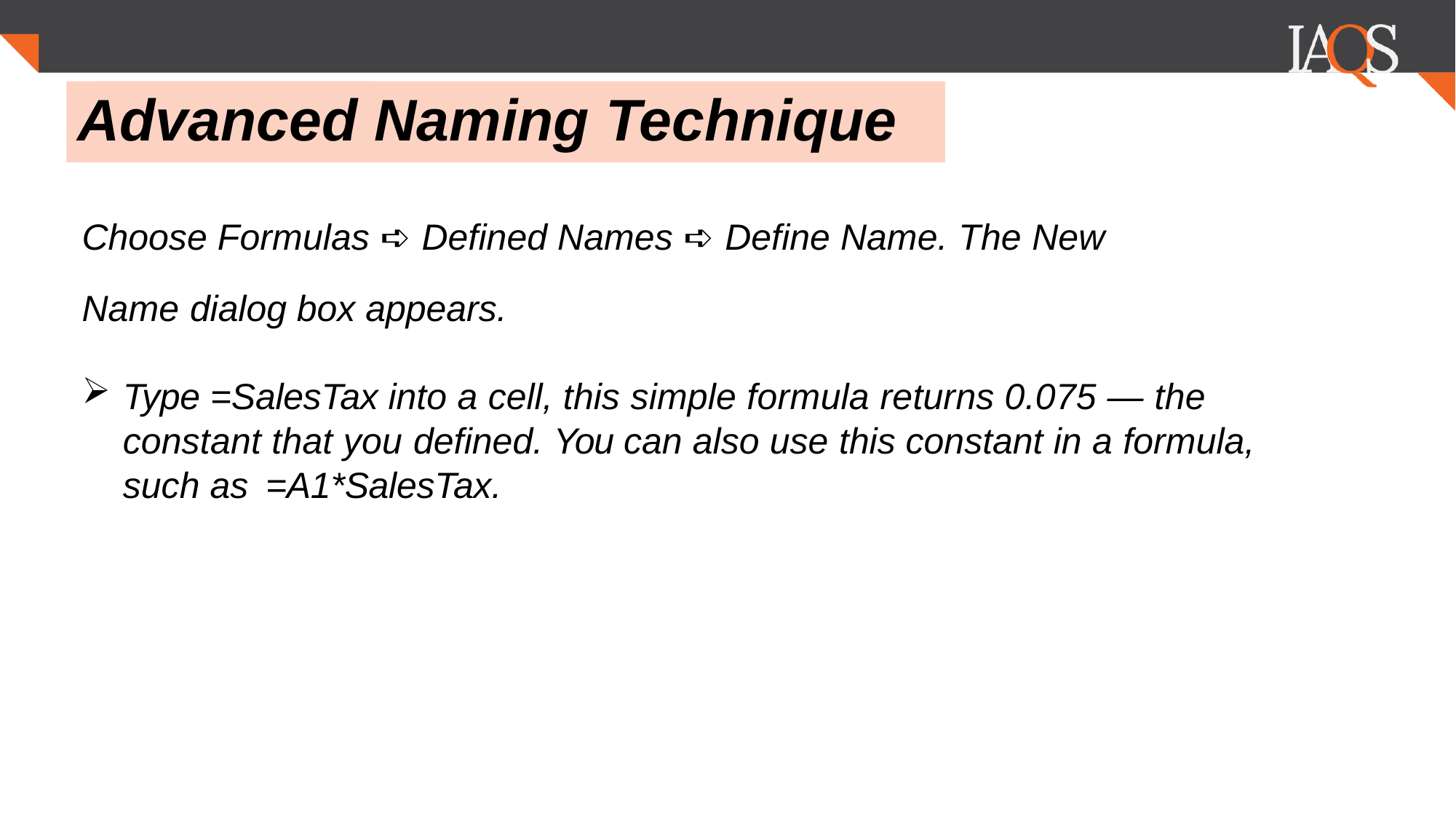

.
# Advanced Naming Technique

Choose Formulas ➪ Defined Names ➪ Define Name. The New
Name dialog box appears.

Type =SalesTax into a cell, this simple formula returns 0.075 — the constant that you defined. You can also use this constant in a formula, such as =A1*SalesTax.